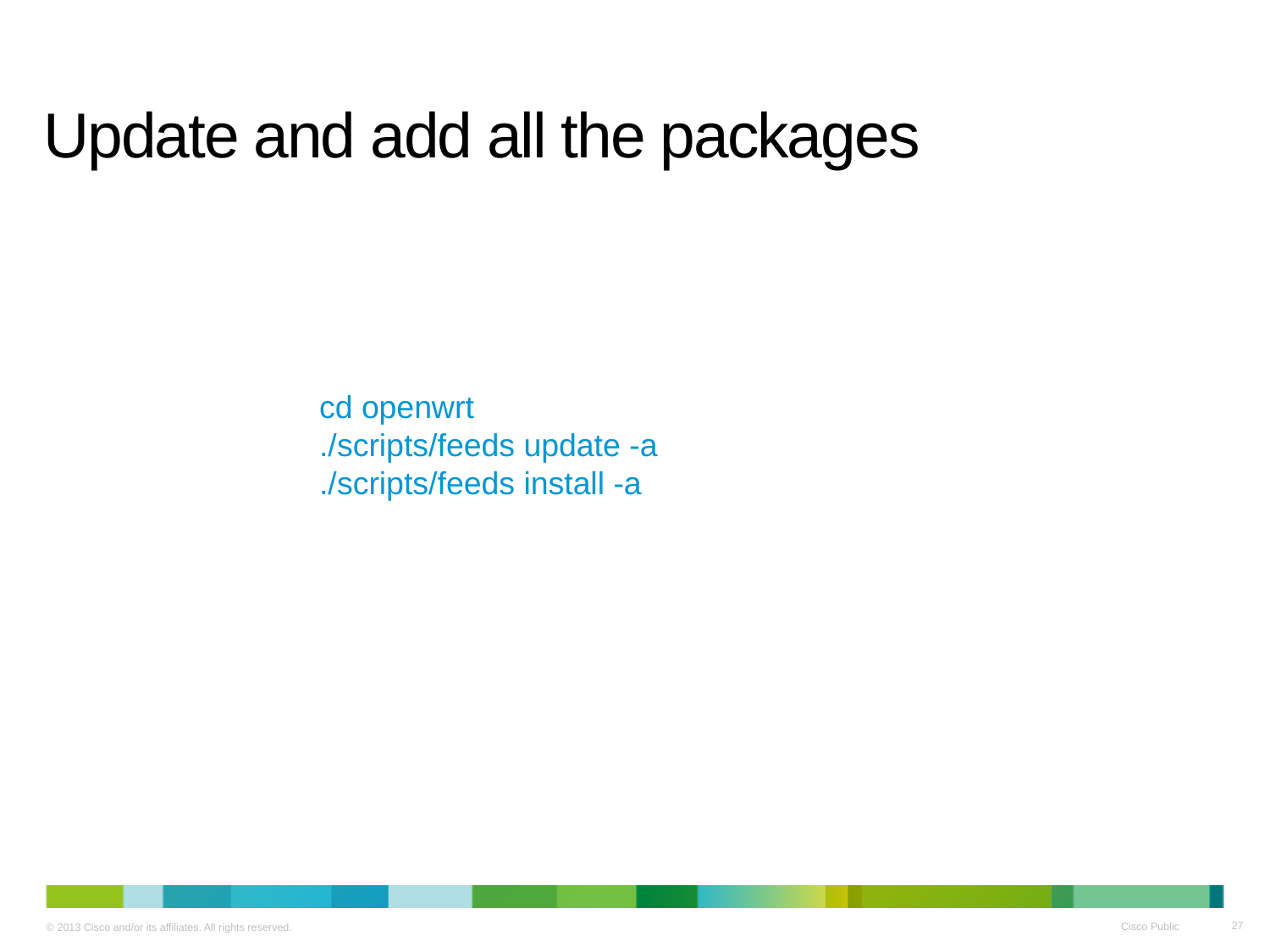

# Update and add all the packages
cd openwrt
./scripts/feeds update -a
./scripts/feeds install -a